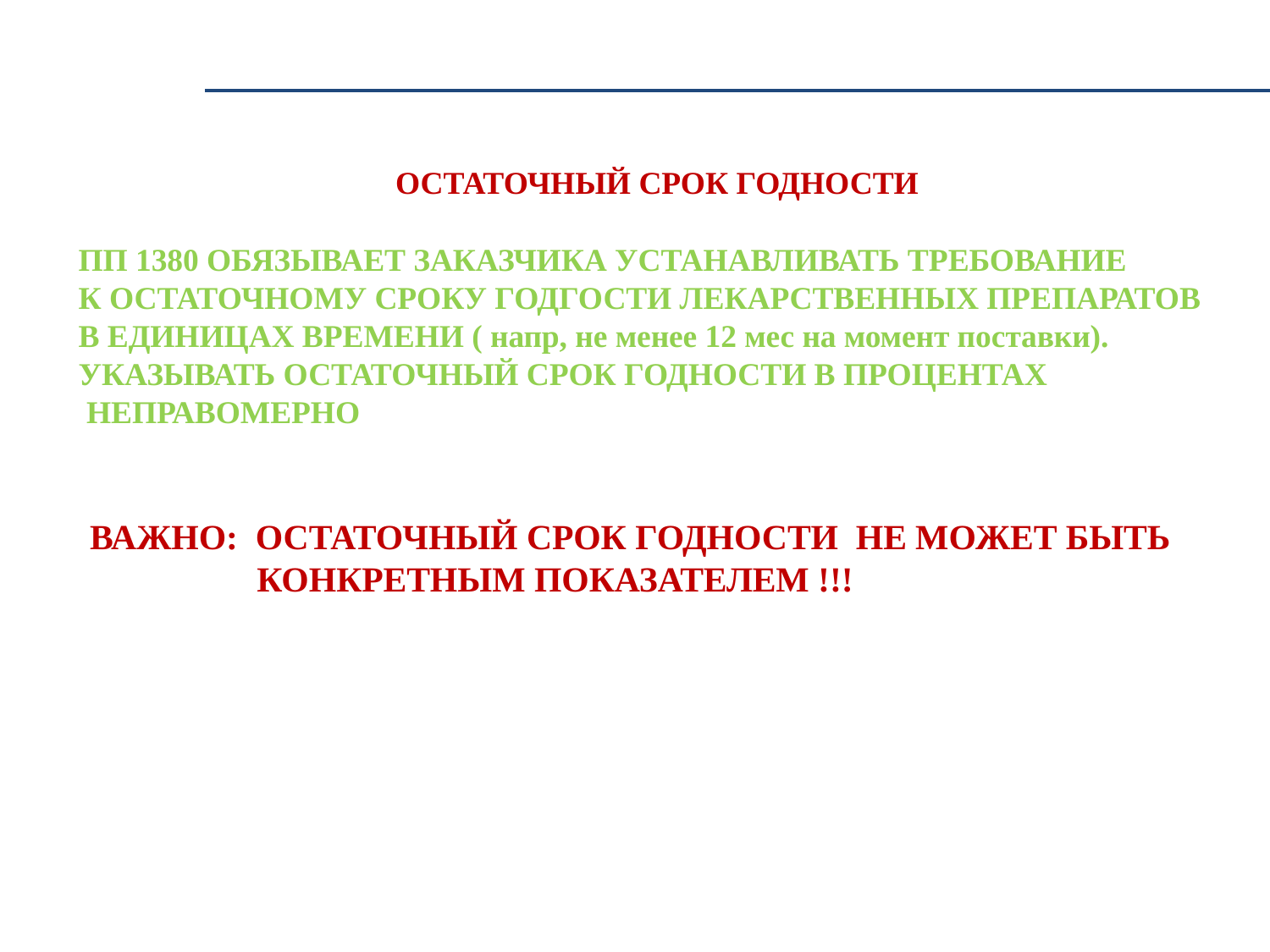

ОСТАТОЧНЫЙ СРОК ГОДНОСТИ

   ПП 1380 ОБЯЗЫВАЕТ ЗАКАЗЧИКА УСТАНАВЛИВАТЬ ТРЕБОВАНИЕ
   К ОСТАТОЧНОМУ СРОКУ ГОДГОСТИ ЛЕКАРСТВЕННЫХ ПРЕПАРАТОВ
   В ЕДИНИЦАХ ВРЕМЕНИ ( напр, не менее 12 мес на момент поставки).
   УКАЗЫВАТЬ ОСТАТОЧНЫЙ СРОК ГОДНОСТИ В ПРОЦЕНТАХ
    НЕПРАВОМЕРНО

    ВАЖНО:  ОСТАТОЧНЫЙ СРОК ГОДНОСТИ  НЕ МОЖЕТ БЫТЬ
                       КОНКРЕТНЫМ ПОКАЗАТЕЛЕМ !!!